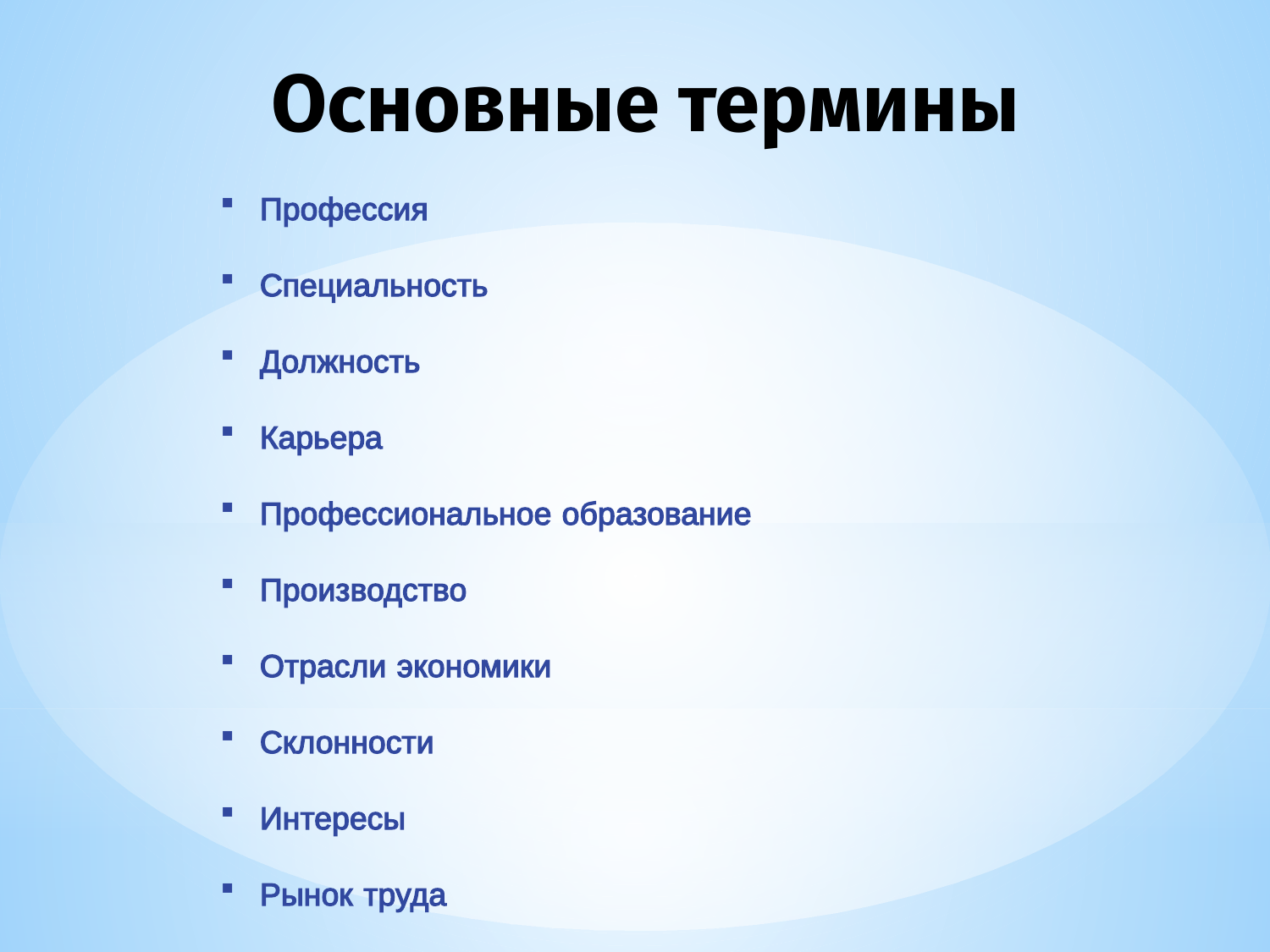

# Основные термины
Профессия
Специальность
Должность
Карьера
Профессиональное образование
Производство
Отрасли экономики
Склонности
Интересы
Рынок труда